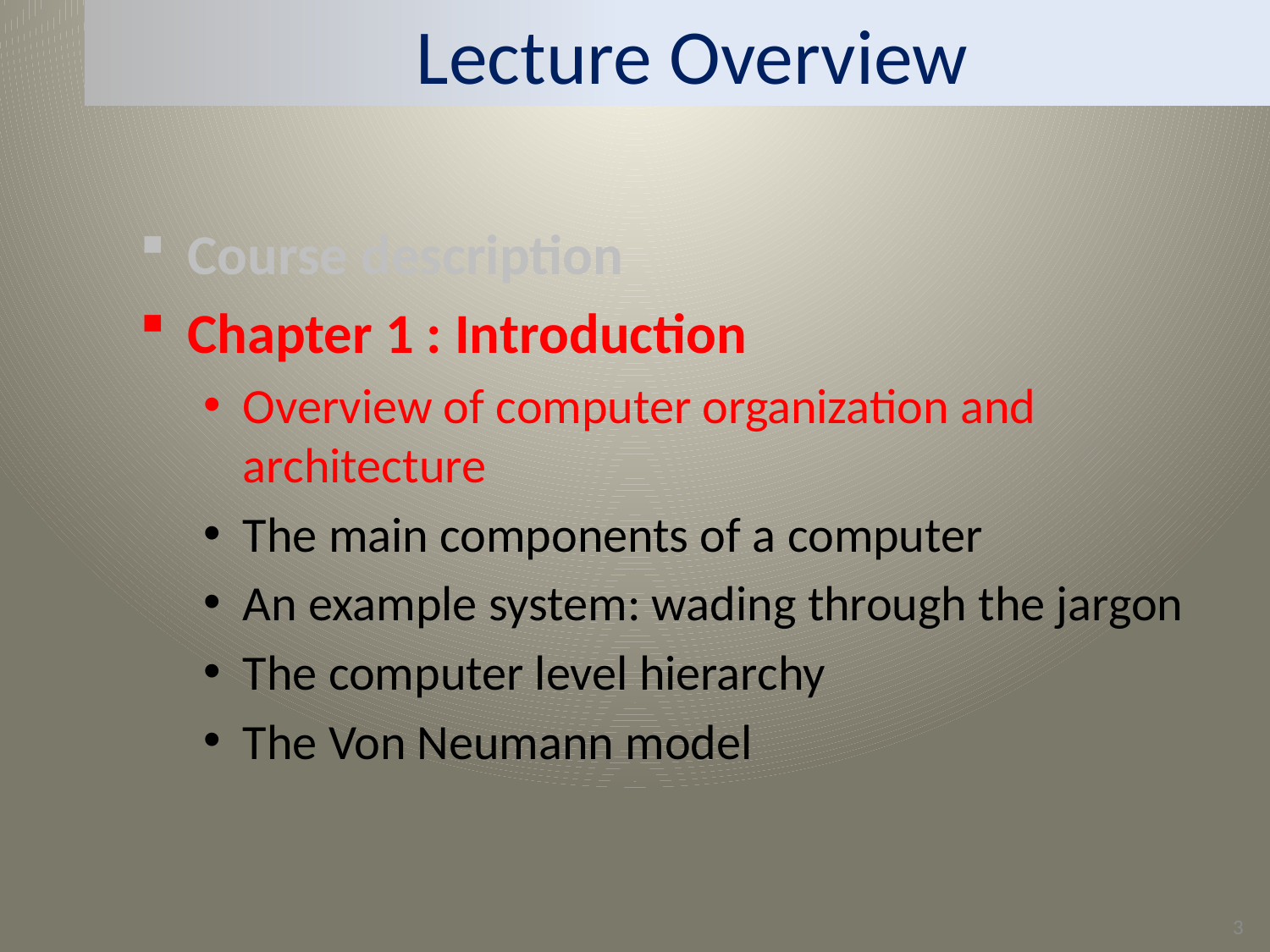

# Lecture Overview
Course description
Chapter 1 : Introduction
Overview of computer organization and architecture
The main components of a computer
An example system: wading through the jargon
The computer level hierarchy
The Von Neumann model